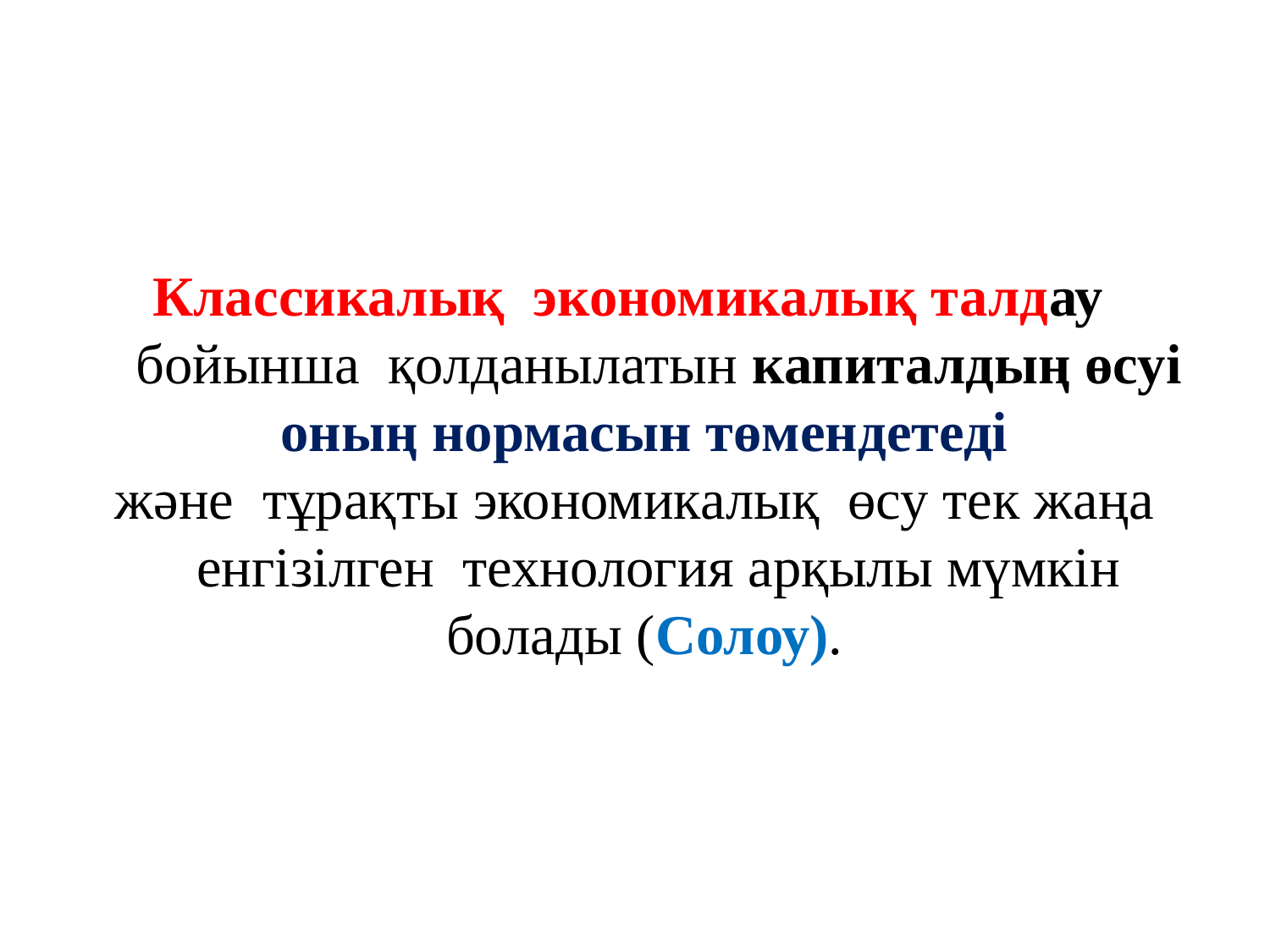

#

Классикалық  экономикалық талдау  бойынша  қолданылатын капиталдың өсуі оның нормасын төмендетеді
және  тұрақты экономикалық  өсу тек жаңа енгізілген  технология арқылы мүмкін болады (Солоу).